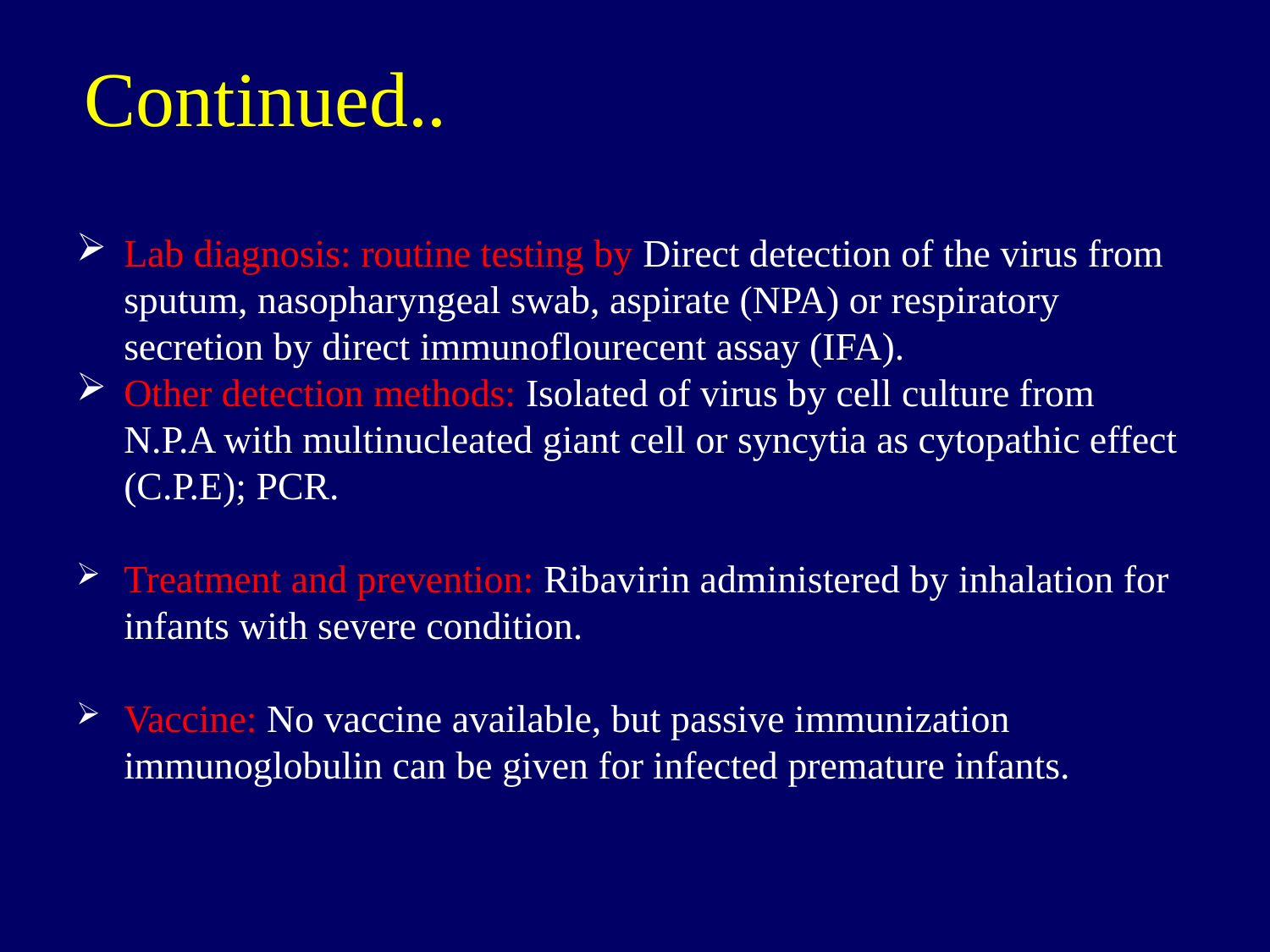

Continued..
Lab diagnosis: routine testing by Direct detection of the virus from sputum, nasopharyngeal swab, aspirate (NPA) or respiratory secretion by direct immunoflourecent assay (IFA).
Other detection methods: Isolated of virus by cell culture from N.P.A with multinucleated giant cell or syncytia as cytopathic effect (C.P.E); PCR.

Treatment and prevention: Ribavirin administered by inhalation for infants with severe condition.

Vaccine: No vaccine available, but passive immunization immunoglobulin can be given for infected premature infants.